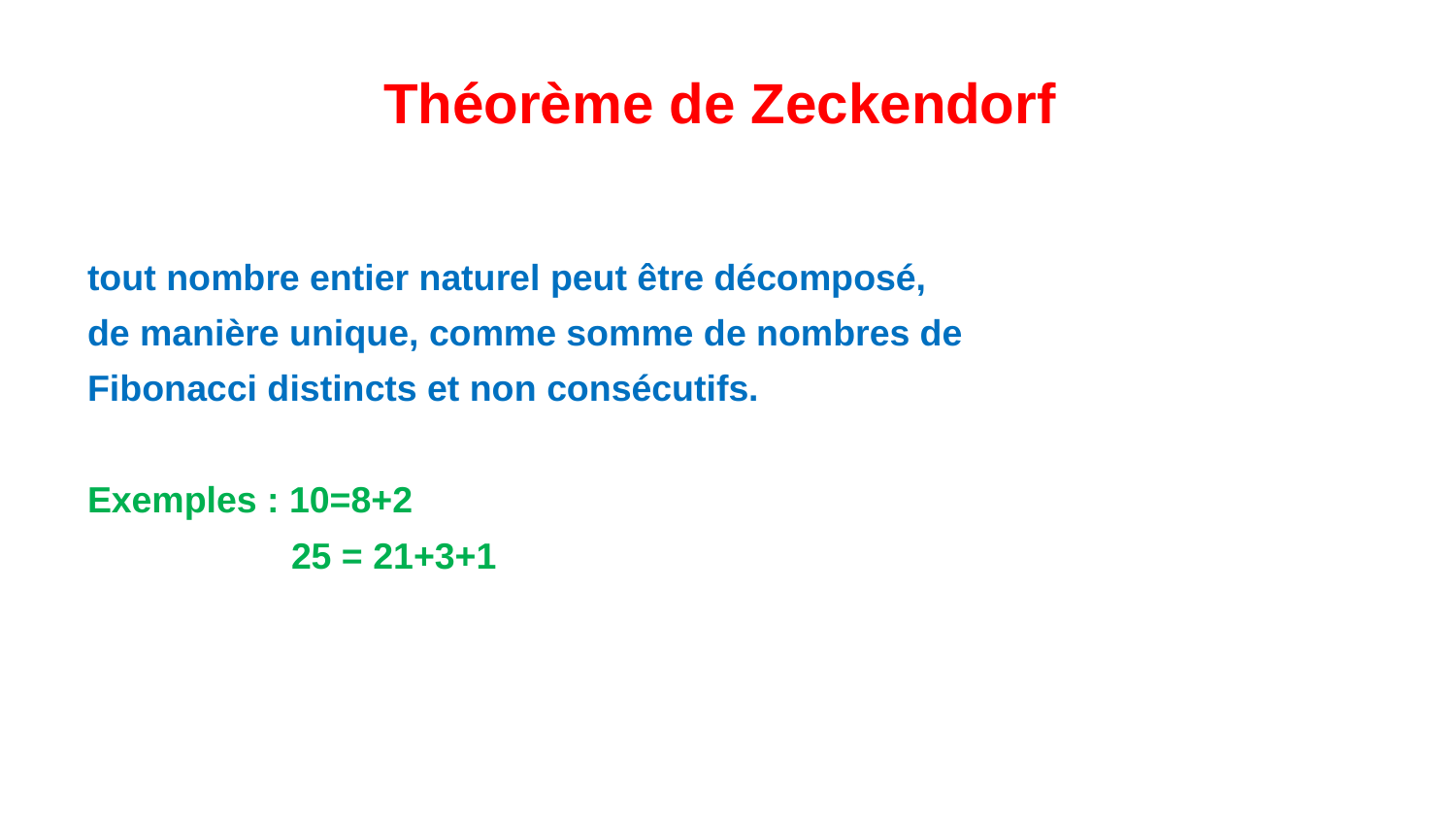

# Théorème de Zeckendorf

tout nombre entier naturel peut être décomposé,
de manière unique, comme somme de nombres de
Fibonacci distincts et non consécutifs.

Exemples : 10=8+2
                    25 = 21+3+1